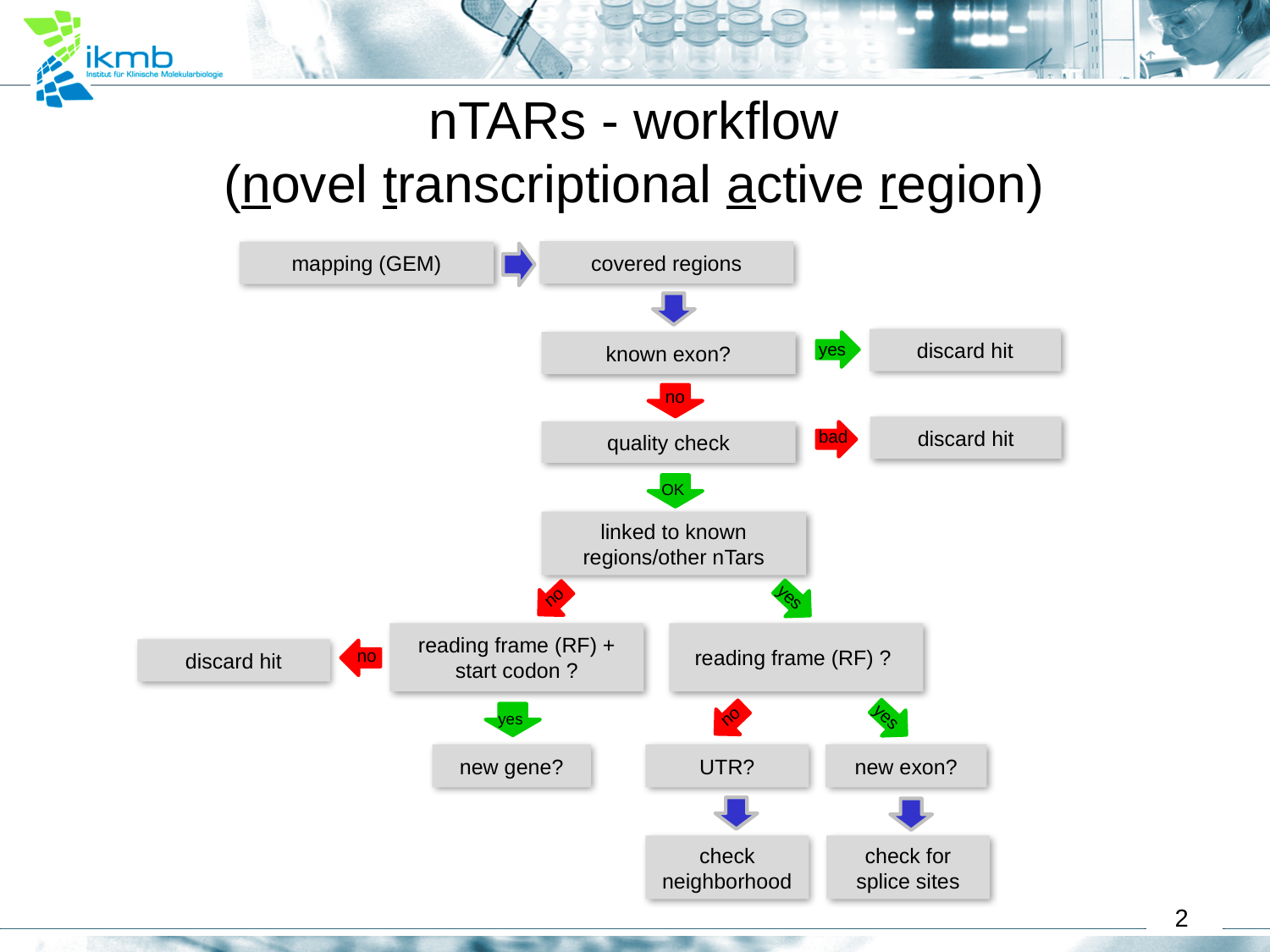

# nTARs - workflow (novel transcriptional active region)
covered regions
mapping (GEM)

discard hit
known exon?

yes
no

discard hit

bad
quality check
OK

linked to known regions/other nTars
no

yes
reading frame (RF) + start codon ?
reading frame (RF) ?

no
discard hit
no

yes
yes

new exon?
new gene?
UTR?

check neighborhood
check for splice sites